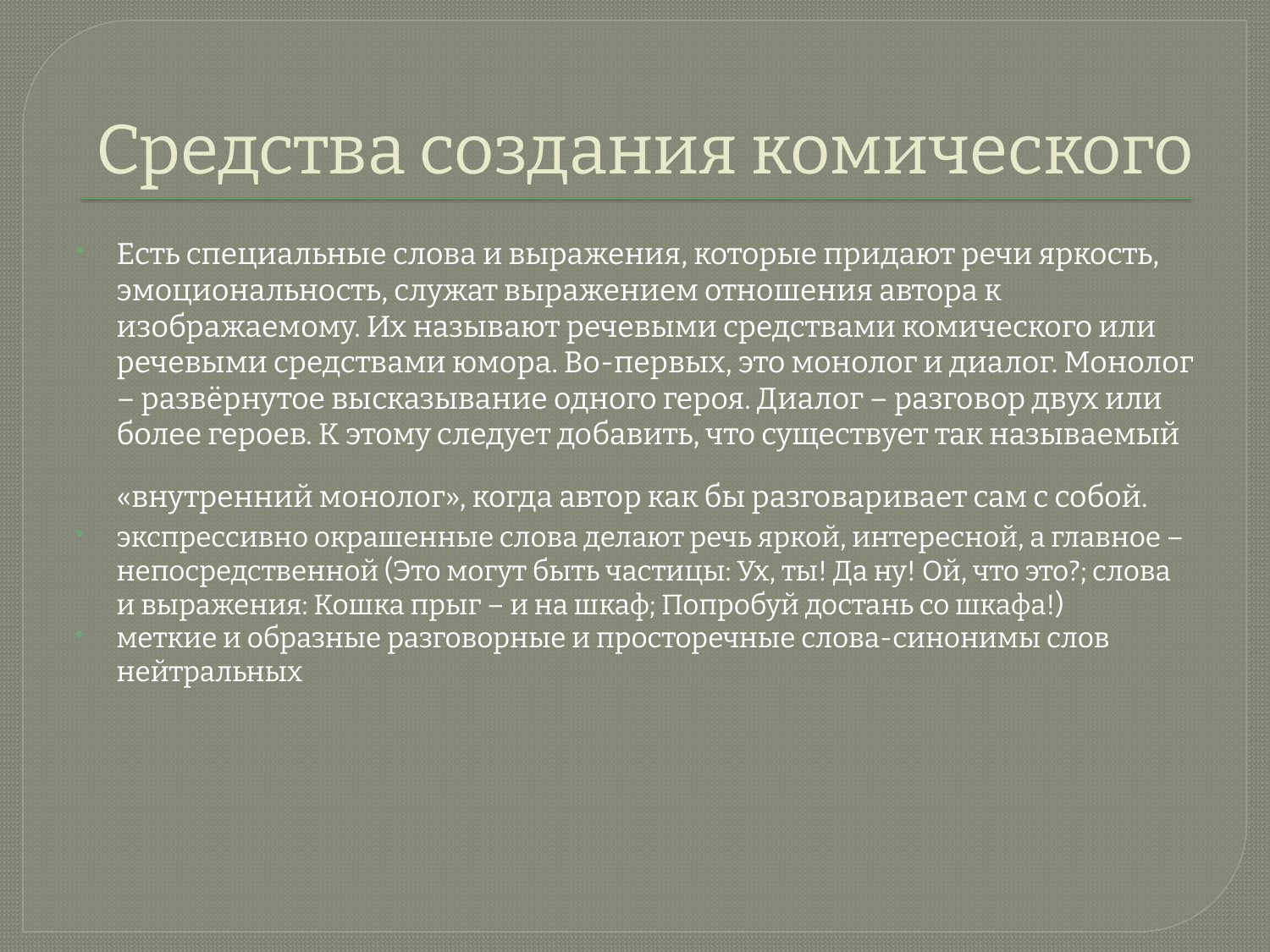

# Средства создания комического
Есть специальные слова и выражения, которые придают речи яркость, эмоциональность, служат выражением отношения автора к изображаемому. Их называют речевыми средствами комического или речевыми средствами юмора. Во-первых, это монолог и диалог. Монолог – развёрнутое высказывание одного героя. Диалог – разговор двух или более героев. К этому следует добавить, что существует так называемый «внутренний монолог», когда автор как бы разговаривает сам с собой.
экспрессивно окрашенные слова делают речь яркой, интересной, а главное – непосредственной (Это могут быть частицы: Ух, ты! Да ну! Ой, что это?; слова и выражения: Кошка прыг – и на шкаф; Попробуй достань со шкафа!)
меткие и образные разговорные и просторечные слова-синонимы слов нейтральных